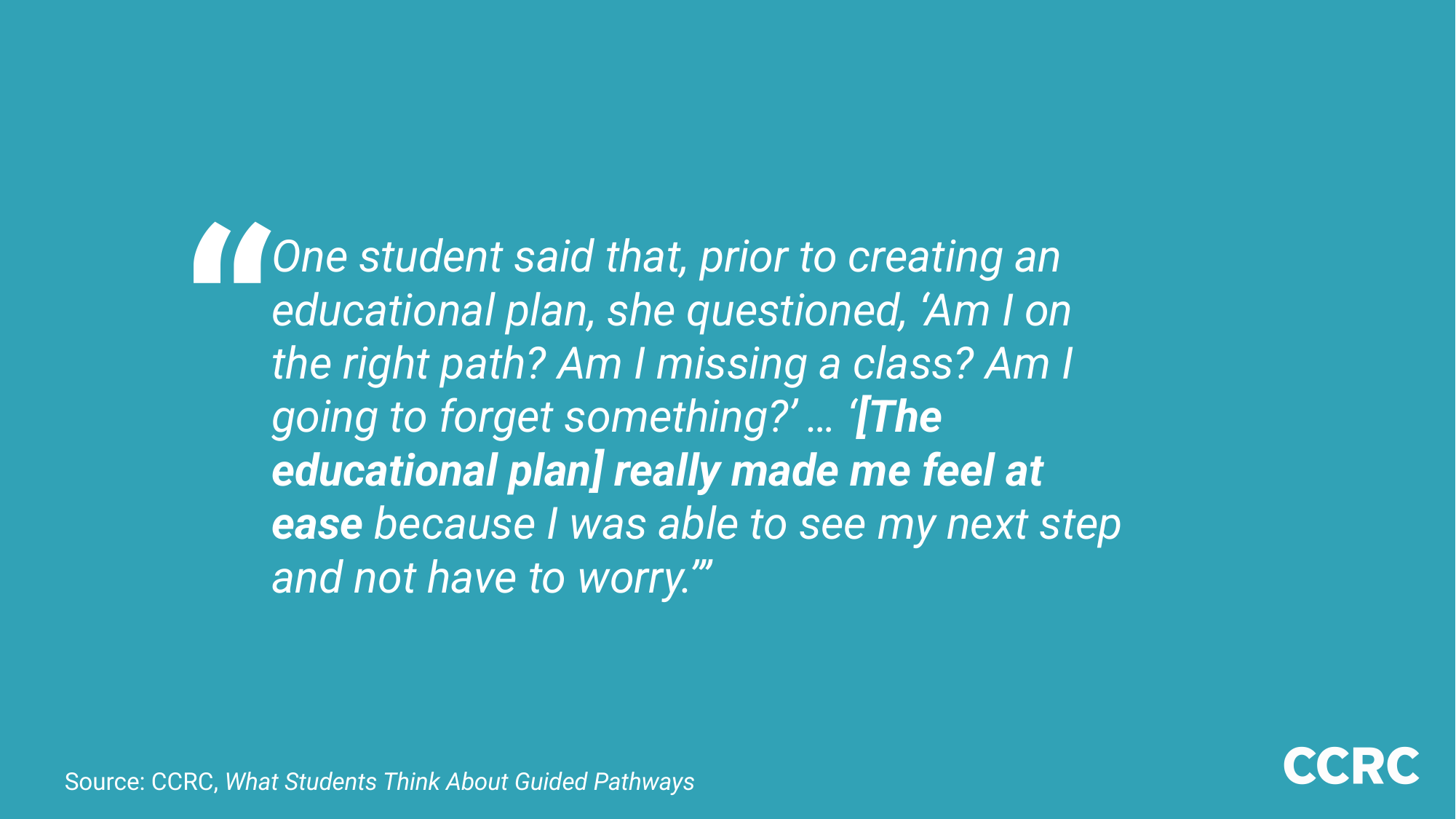

Third quote
One student said that, prior to creating an educational plan, she questioned, ‘Am I on the right path? Am I missing a class? Am I going to forget something?’ … ‘[The educational plan] really made me feel at ease because I was able to see my next step and not have to worry.’”

Source: CCRC, What Students Think About Guided Pathways